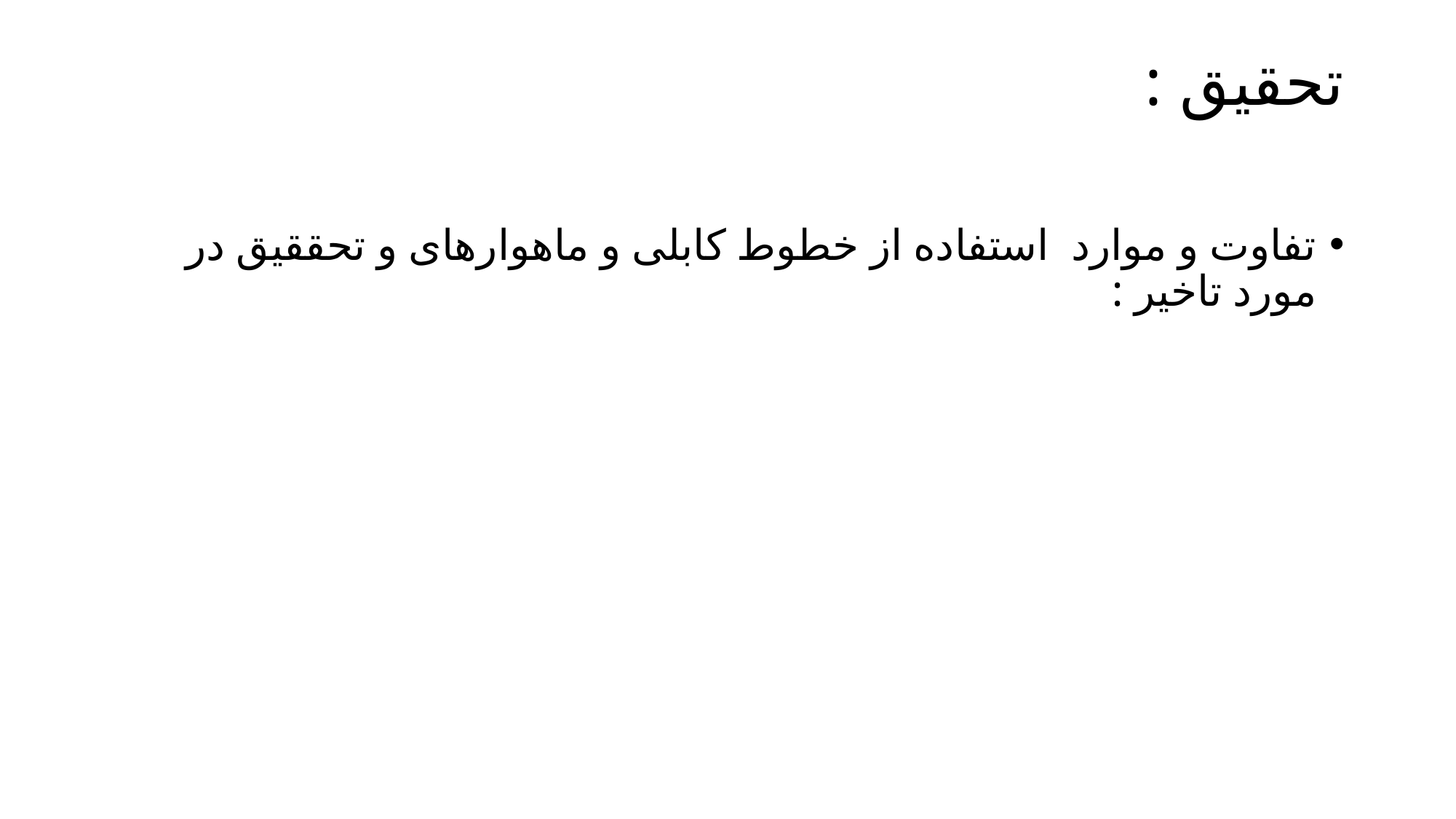

# تحقیق :
تفاوت و موارد  استفاده از خطوط کابلی و ماهوارهای و تحققیق در مورد تاخیر :